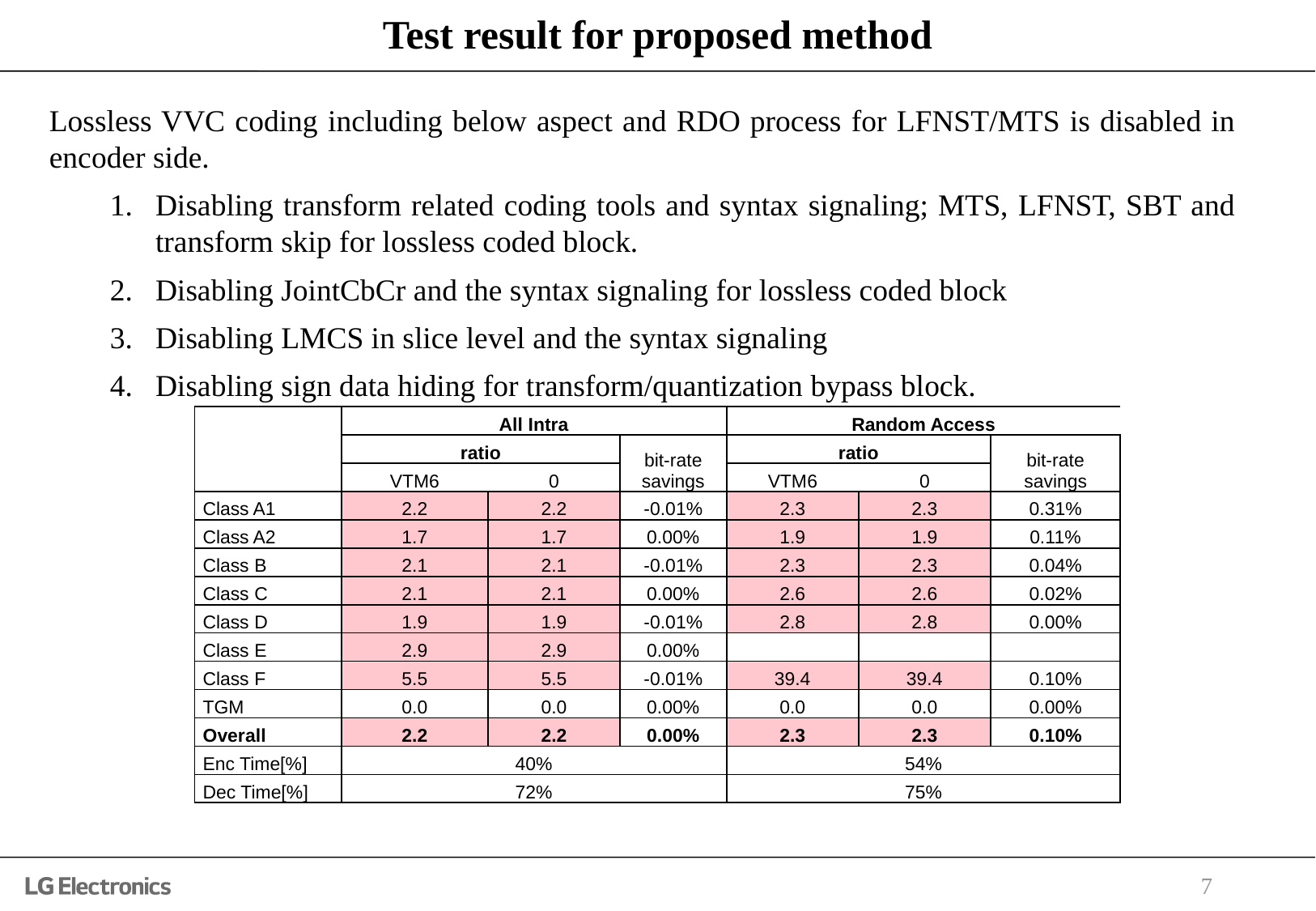

# Test result for proposed method
Lossless VVC coding including below aspect and RDO process for LFNST/MTS is disabled in encoder side.
Disabling transform related coding tools and syntax signaling; MTS, LFNST, SBT and transform skip for lossless coded block.
Disabling JointCbCr and the syntax signaling for lossless coded block
Disabling LMCS in slice level and the syntax signaling
Disabling sign data hiding for transform/quantization bypass block.
|  | All Intra |  |  | Random Access |  |  |
| --- | --- | --- | --- | --- | --- | --- |
|  | ratio |  | bit-rate savings | ratio |  | bit-rate savings |
|  | VTM6 | 0 |  | VTM6 | 0 |  |
| Class A1 | 2.2 | 2.2 | -0.01% | 2.3 | 2.3 | 0.31% |
| Class A2 | 1.7 | 1.7 | 0.00% | 1.9 | 1.9 | 0.11% |
| Class B | 2.1 | 2.1 | -0.01% | 2.3 | 2.3 | 0.04% |
| Class C | 2.1 | 2.1 | 0.00% | 2.6 | 2.6 | 0.02% |
| Class D | 1.9 | 1.9 | -0.01% | 2.8 | 2.8 | 0.00% |
| Class E | 2.9 | 2.9 | 0.00% |  |  |  |
| Class F | 5.5 | 5.5 | -0.01% | 39.4 | 39.4 | 0.10% |
| TGM | 0.0 | 0.0 | 0.00% | 0.0 | 0.0 | 0.00% |
| Overall | 2.2 | 2.2 | 0.00% | 2.3 | 2.3 | 0.10% |
| Enc Time[%] | 40% |  |  | 54% |  |  |
| Dec Time[%] | 72% |  |  | 75% |  |  |
7